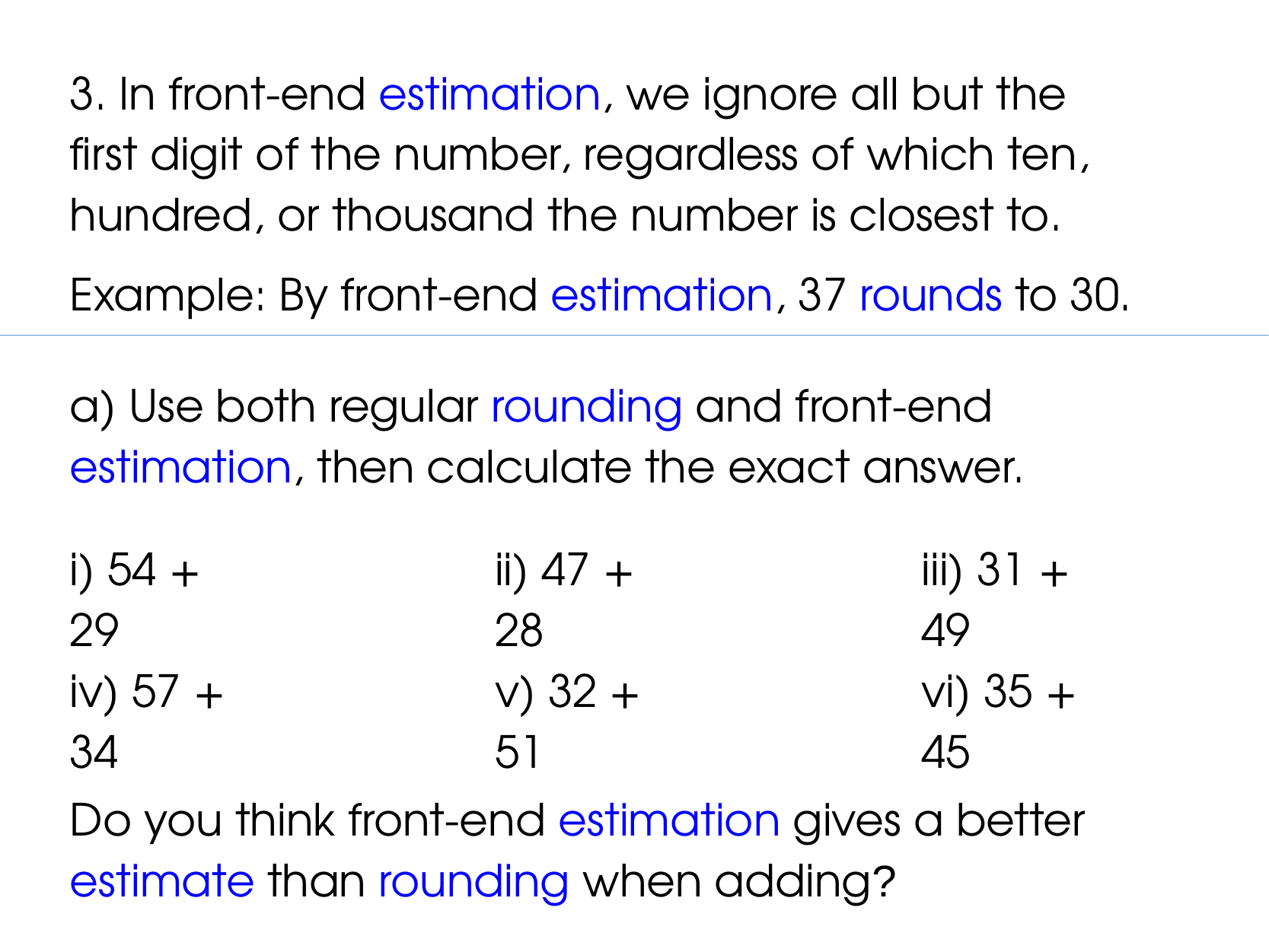

3. In front-end estimation, we ignore all but the
first digit of the number, regardless of which ten, hundred, or thousand the number is closest to.
Example: By front-end estimation, 37 rounds to 30.
a) Use both regular rounding and front-end estimation, then calculate the exact answer.
i) 54 + 29
ii) 47 + 28
iii) 31 + 49
iv) 57 + 34
v) 32 + 51
vi) 35 + 45
Do you think front-end estimation gives a better estimate than rounding when adding?